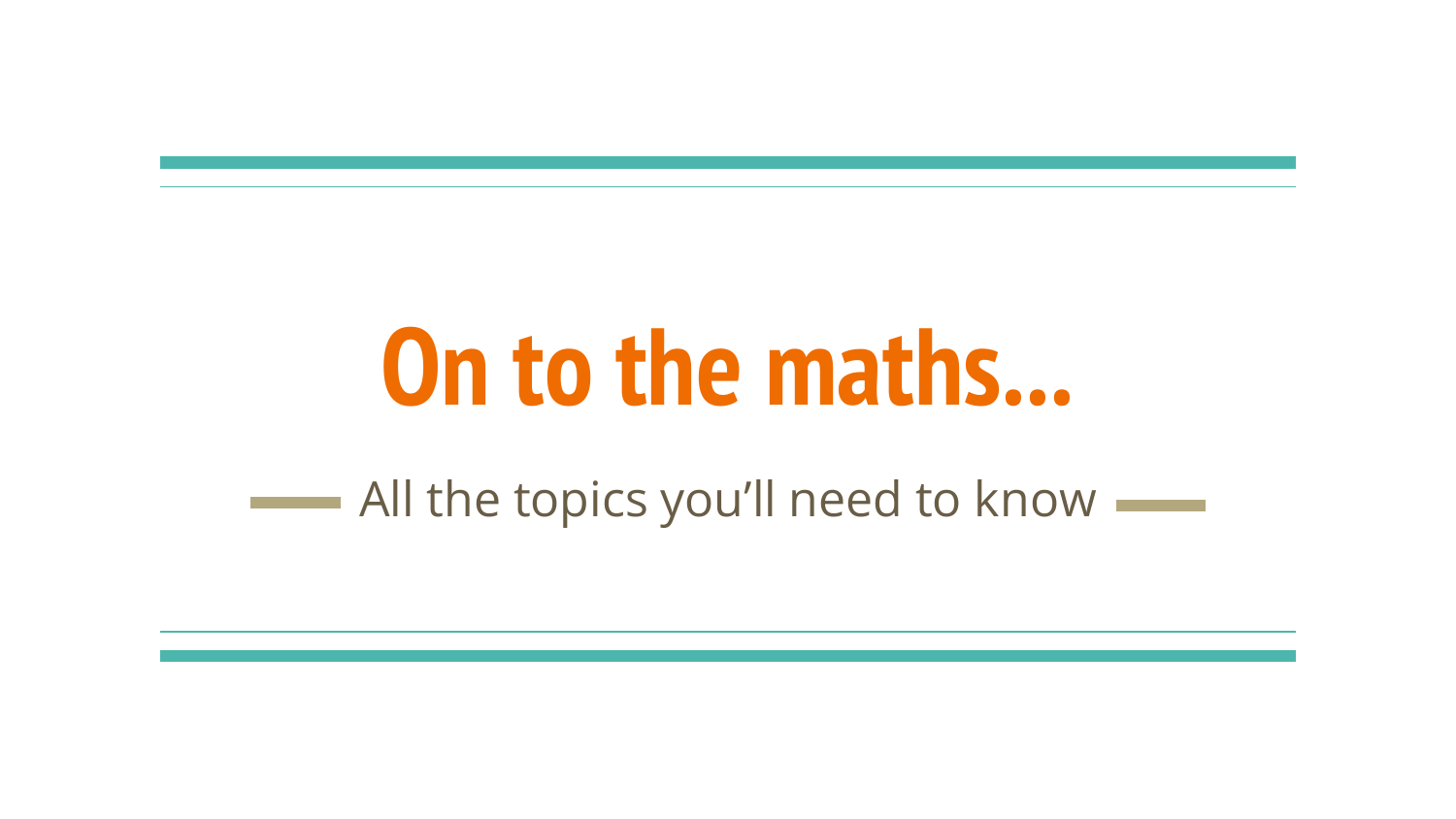

# On to the maths...
All the topics you’ll need to know